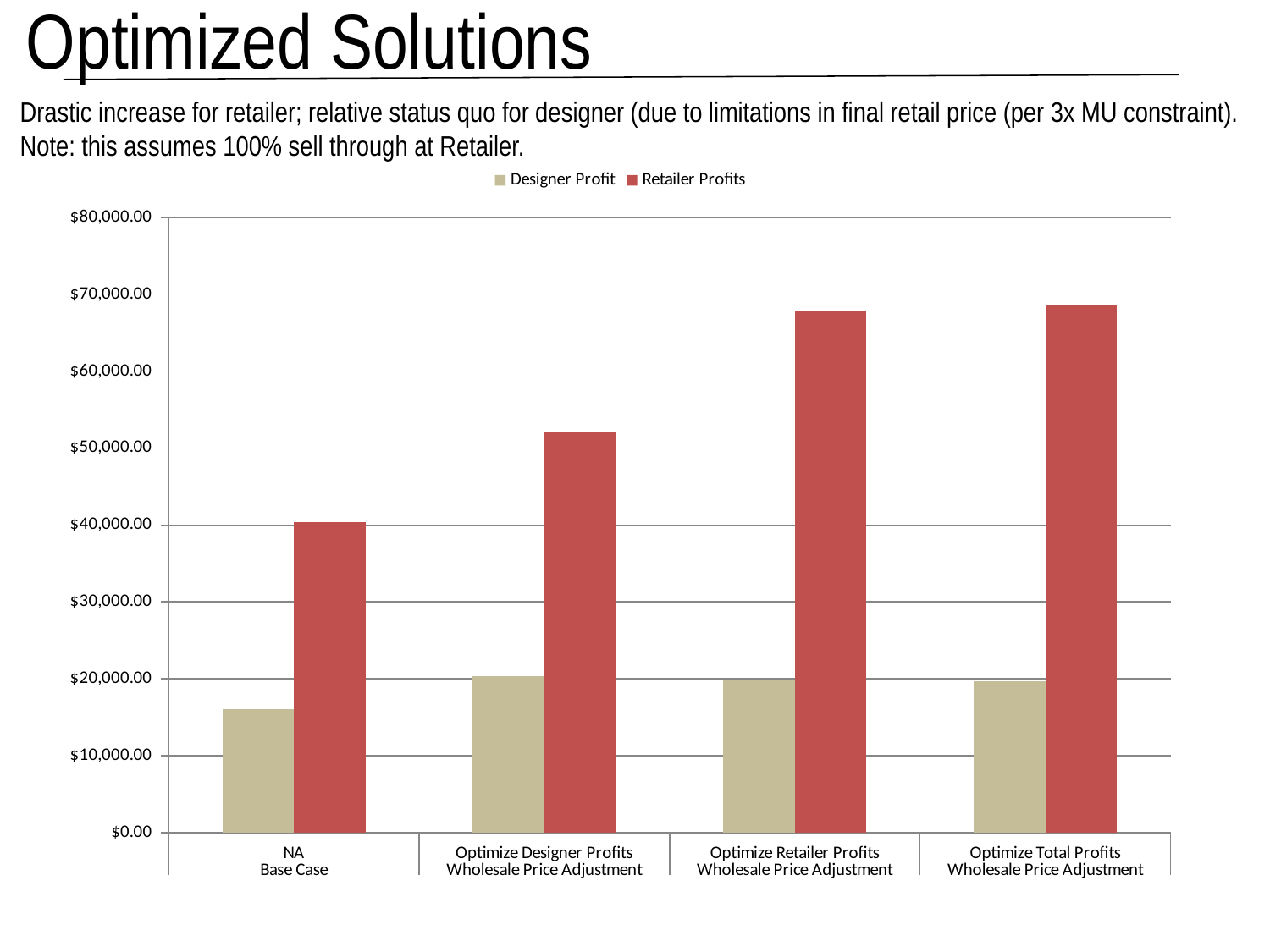

# Optimized Solutions
Drastic increase for retailer; relative status quo for designer (due to limitations in final retail price (per 3x MU constraint).
Note: this assumes 100% sell through at Retailer.

### Chart

| Category | Designer Profit | Retailer Profits |
|---|---|---|
| NA | 16008.48 | 40398.08 |
| Optimize Designer Profits | 20371.98 | 51999.73 |
| Optimize Retailer Profits | 19834.66 | 67836.93 |
| Optimize Total Profits | 19691.33 | 68663.58 |